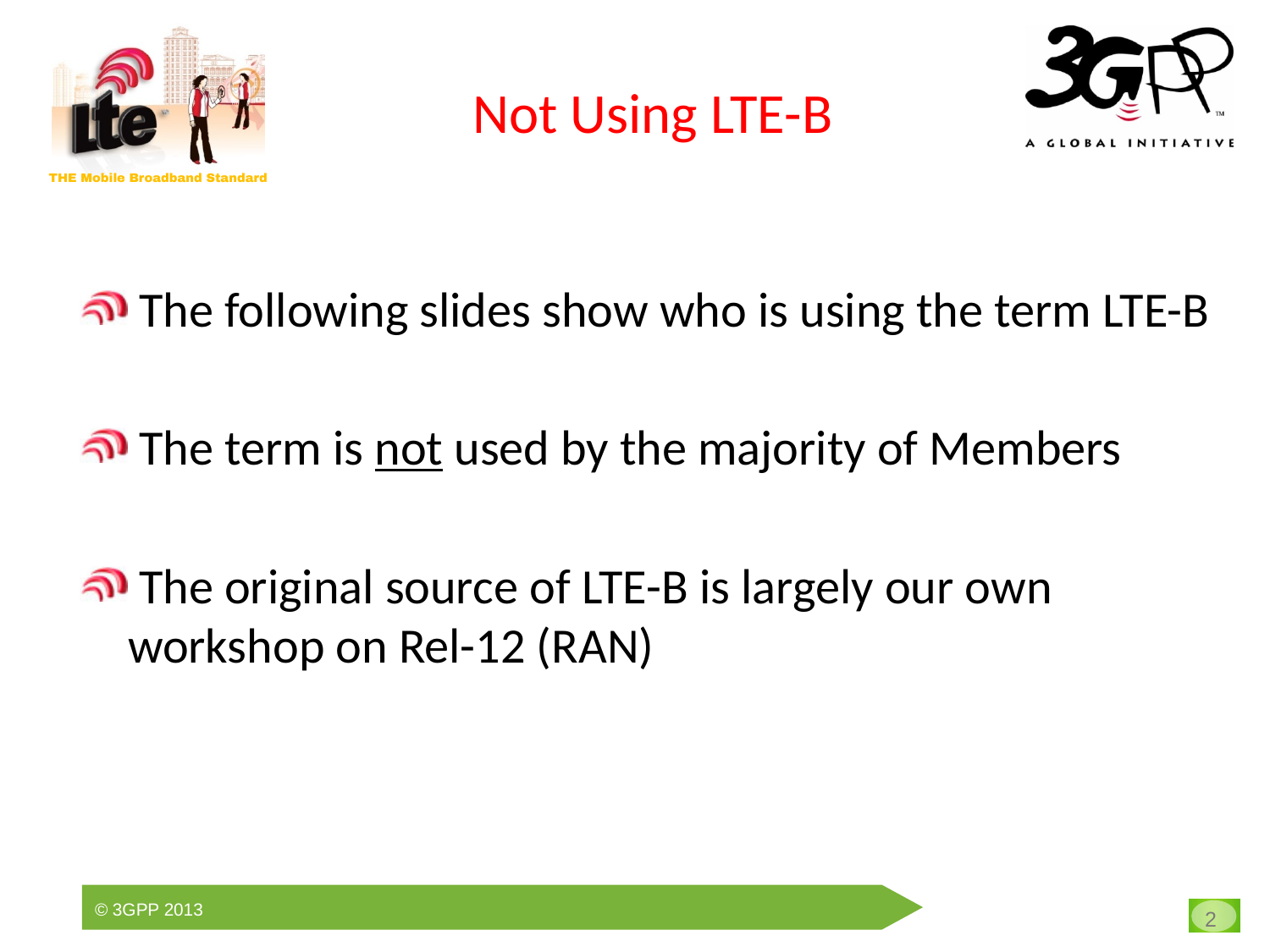

# Not Using LTE-B
 The following slides show who is using the term LTE-B

 The term is not used by the majority of Members

 The original source of LTE-B is largely our own workshop on Rel-12 (RAN)